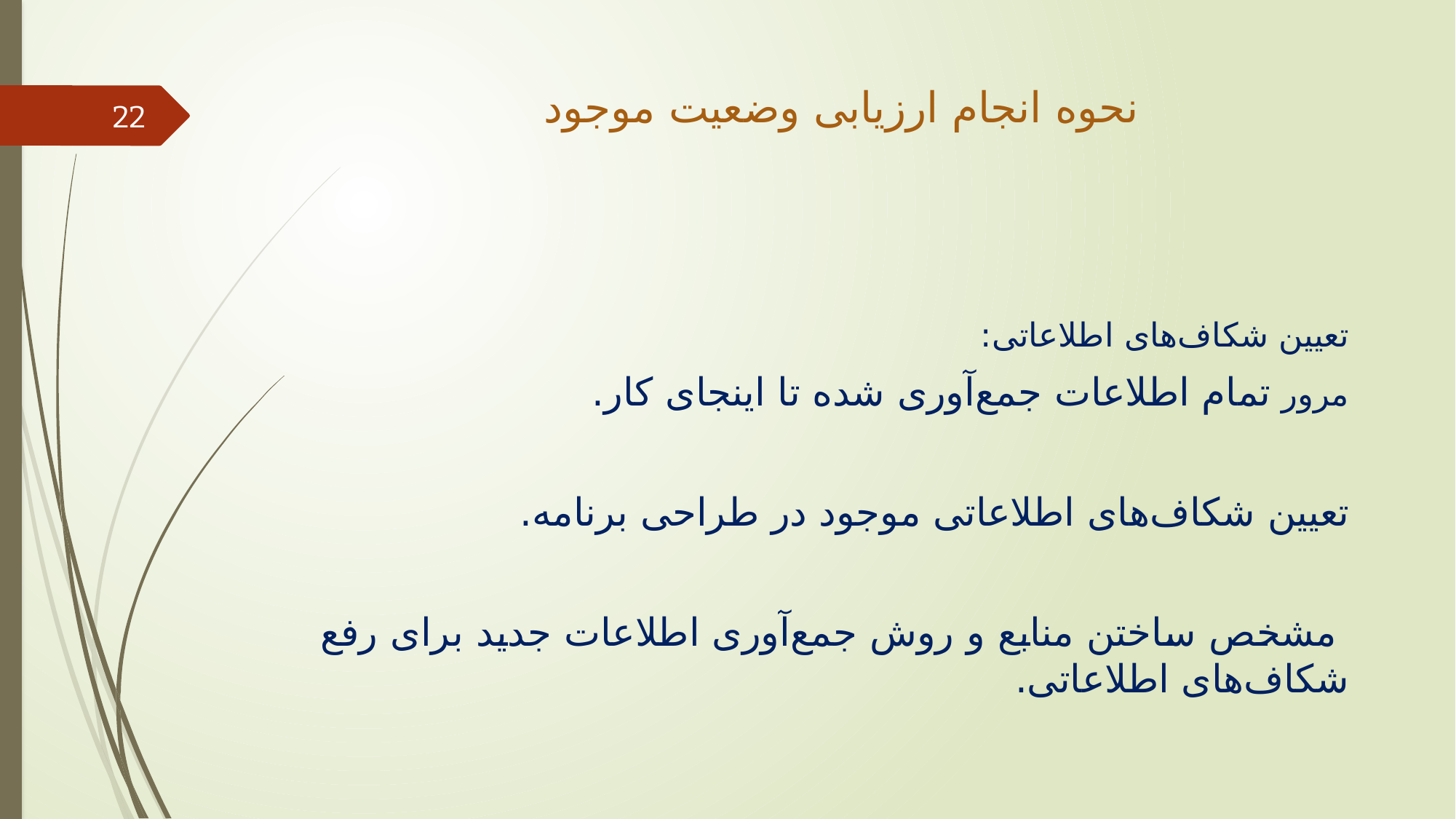

# نحوه انجام ارزیابی وضعیت موجود
22

تعیین شکاف‌های اطلاعاتی:
مرور تمام اطلاعات جمع‌آوری شده تا اینجای کار.

تعیین شکاف‌های اطلاعاتی موجود در طراحی برنامه.

 مشخص ساختن منابع و روش جمع‌آوری اطلاعات جدید برای رفع شکاف‌های اطلاعاتی.